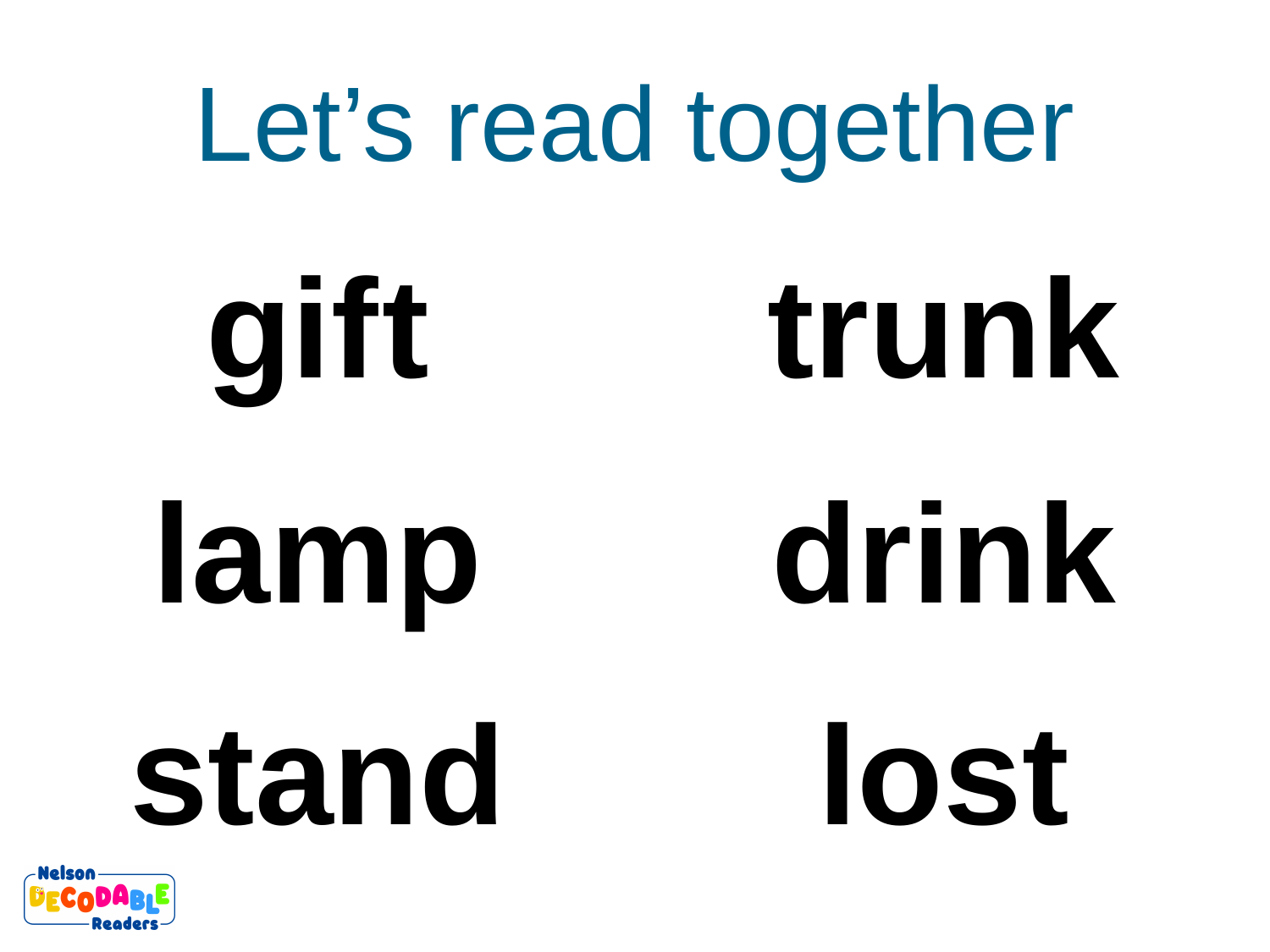

Let’s read together
gif t
trunk
lamp
drink
lost
stand